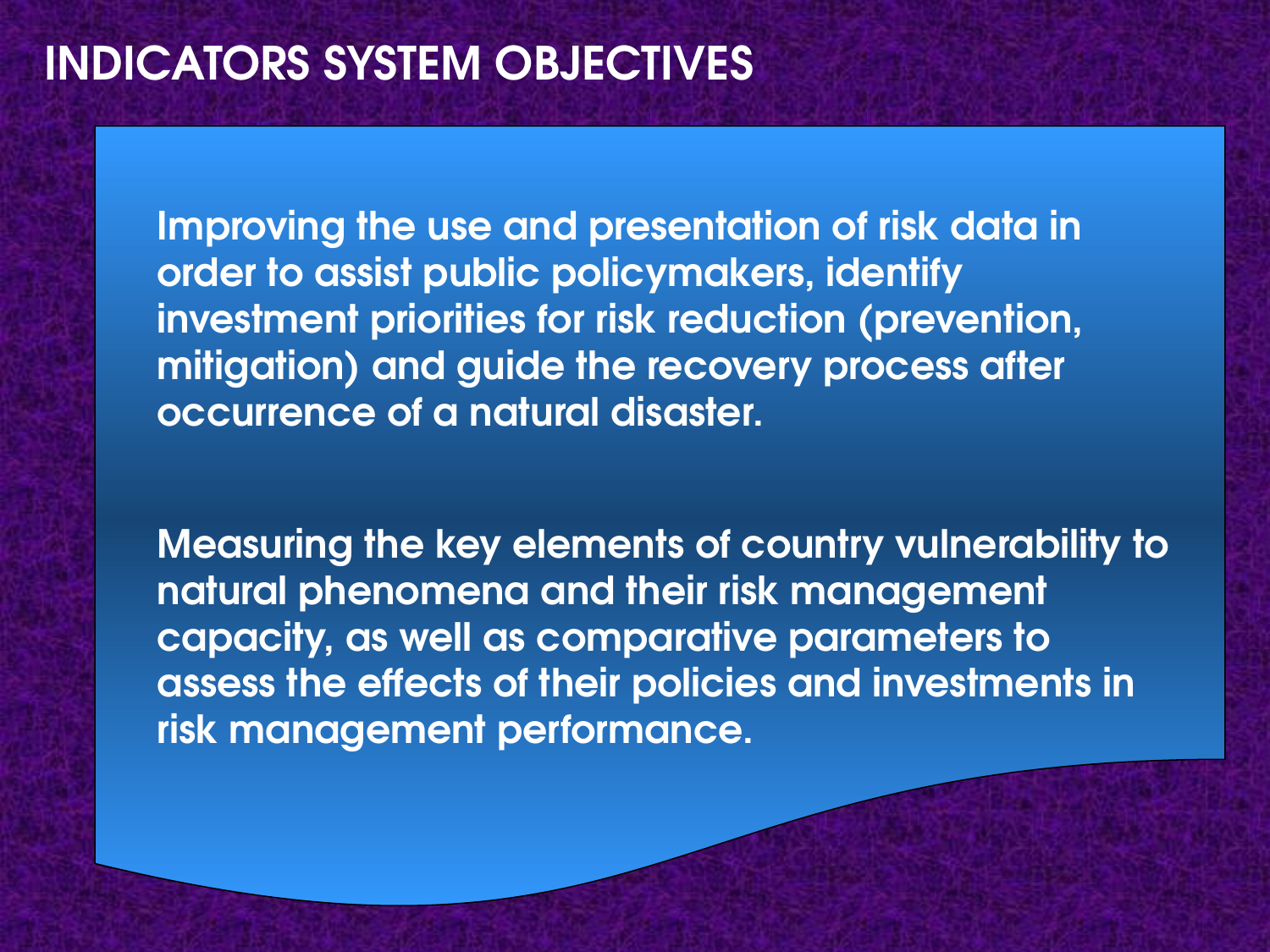

INDICATORS SYSTEM OBJECTIVES

Improving the use and presentation of risk data in order to assist public policymakers, identify investment priorities for risk reduction (prevention, mitigation) and guide the recovery process after occurrence of a natural disaster.

Measuring the key elements of country vulnerability to natural phenomena and their risk management capacity, as well as comparative parameters to assess the effects of their policies and investments in risk management performance.